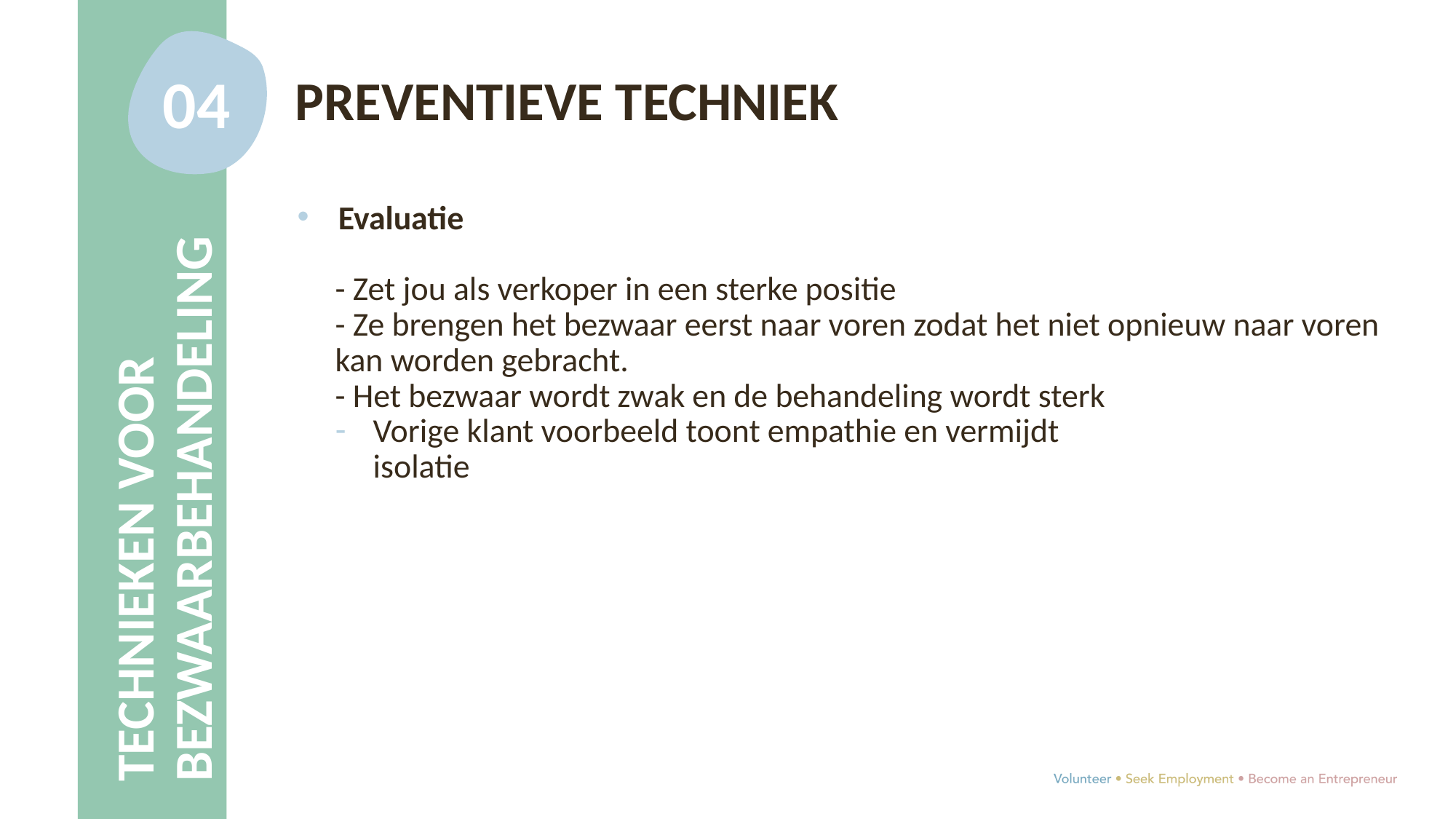

04

PREVENTIEVE TECHNIEK
Evaluatie

- Zet jou als verkoper in een sterke positie
- Ze brengen het bezwaar eerst naar voren zodat het niet opnieuw naar voren kan worden gebracht.
- Het bezwaar wordt zwak en de behandeling wordt sterk
Vorige klant voorbeeld toont empathie en vermijdt
	isolatie

TECHNIEKEN VOOR BEZWAARBEHANDELING